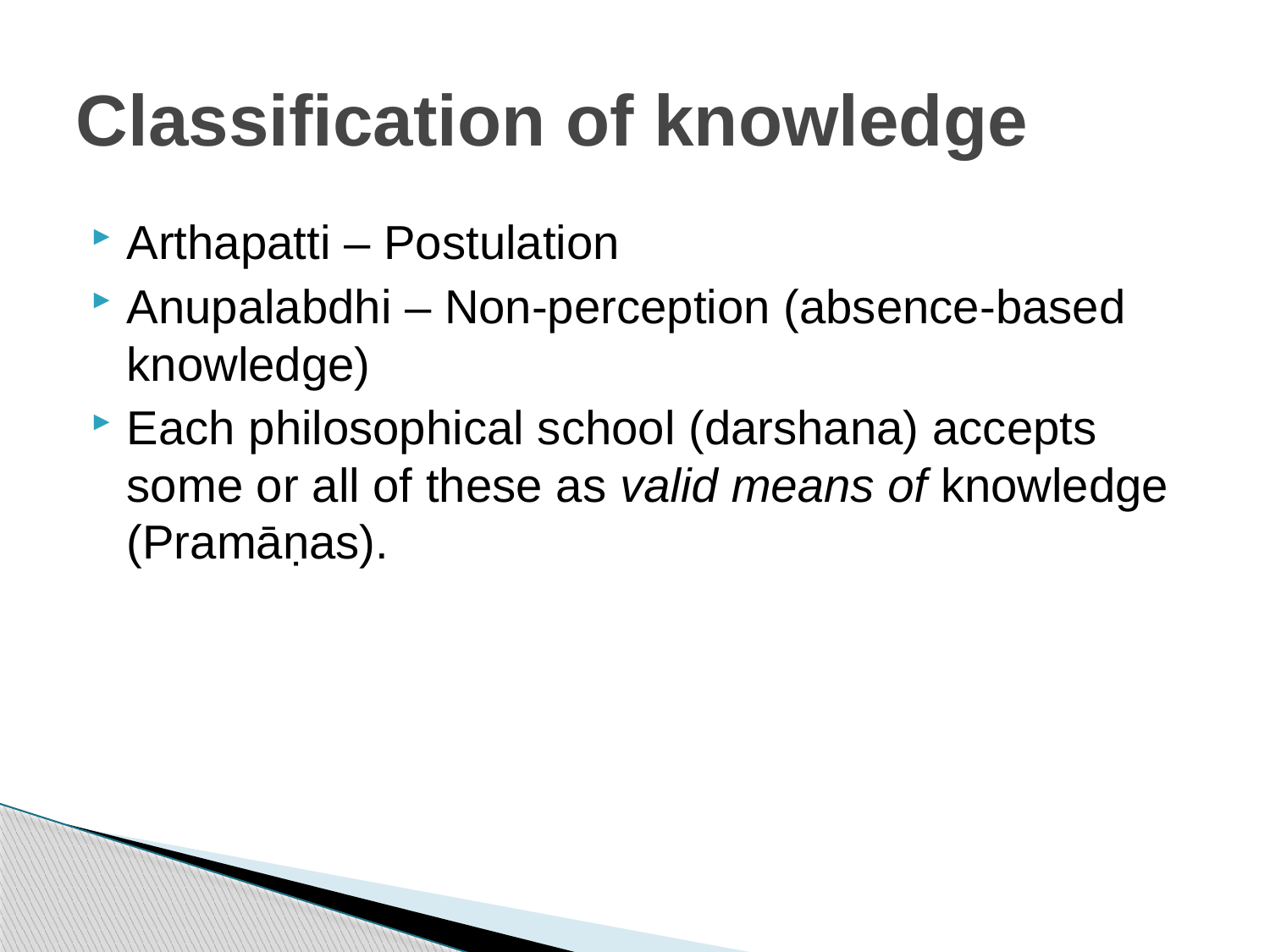

# Classification of knowledge
Arthapatti – Postulation
Anupalabdhi – Non-perception (absence-based knowledge)
Each philosophical school (darshana) accepts some or all of these as valid means of knowledge (Pramāṇas).